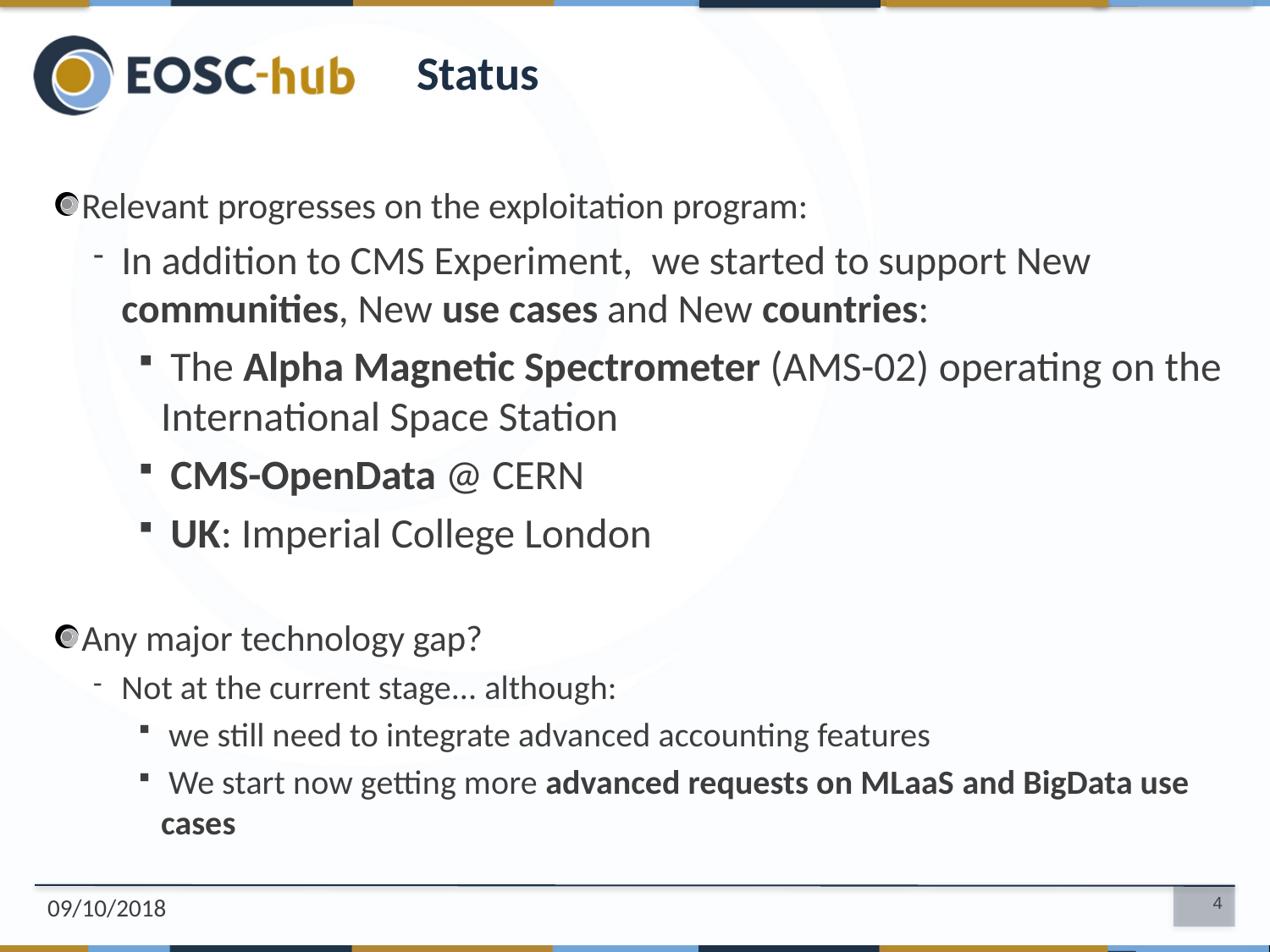

# Status
Relevant progresses on the exploitation program:
In addition to CMS Experiment,  we started to support New communities, New use cases and New countries:
 The Alpha Magnetic Spectrometer (AMS-02) operating on the International Space Station
 CMS-OpenData @ CERN
 UK: Imperial College London

Any major technology gap?
Not at the current stage... although:
 we still need to integrate advanced accounting features
 We start now getting more advanced requests on MLaaS and BigData use cases
09/10/2018
4